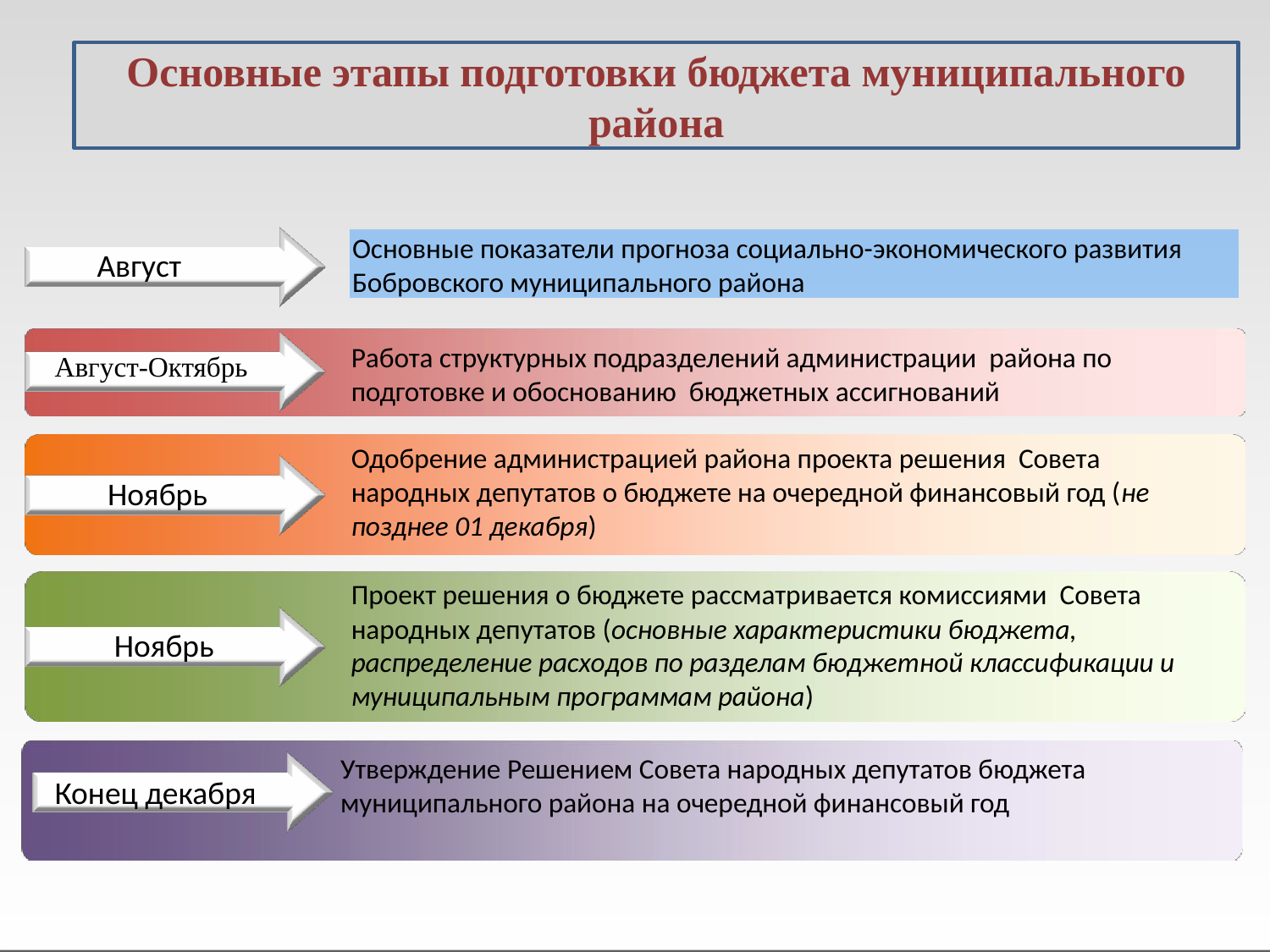

Основные этапы подготовки бюджета муниципального района

Основные показатели прогноза социально-экономического развития  Бобровского муниципального района
Август

Работа структурных подразделений администрации  района по подготовке и обоснованию  бюджетных ассигнований
Август-Октябрь

Одобрение администрацией района проекта решения  Совета народных депутатов о бюджете на очередной финансовый год (не позднее 01 декабря)

Ноябрь

Проект решения о бюджете рассматривается комиссиями  Совета народных депутатов (основные характеристики бюджета, распределение расходов по разделам бюджетной классификации и муниципальным программам района)

Ноябрь

Утверждение Решением Совета народных депутатов бюджета  муниципального района на очередной финансовый год
Конец декабря